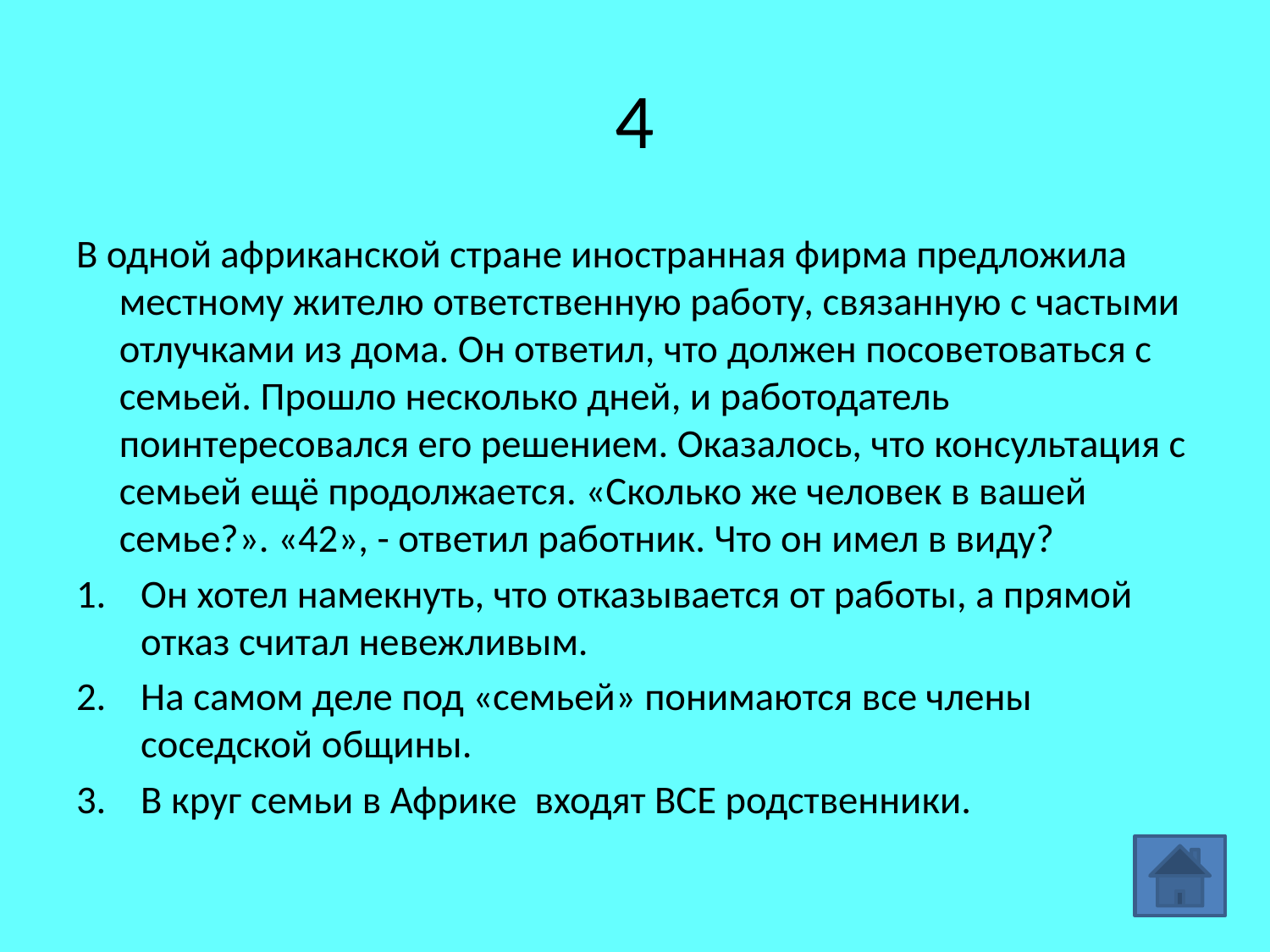

# 4
В одной африканской стране иностранная фирма предложила местному жителю ответственную работу, связанную с частыми отлучками из дома. Он ответил, что должен посоветоваться с семьей. Прошло несколько дней, и работодатель  поинтересовался его решением. Оказалось, что консультация с семьей ещё продолжается. «Сколько же человек в вашей семье?». «42», - ответил работник. Что он имел в виду?
Он хотел намекнуть, что отказывается от работы, а прямой отказ считал невежливым.
На самом деле под «семьей» понимаются все члены соседской общины.
В круг семьи в Африке  входят ВСЕ родственники.